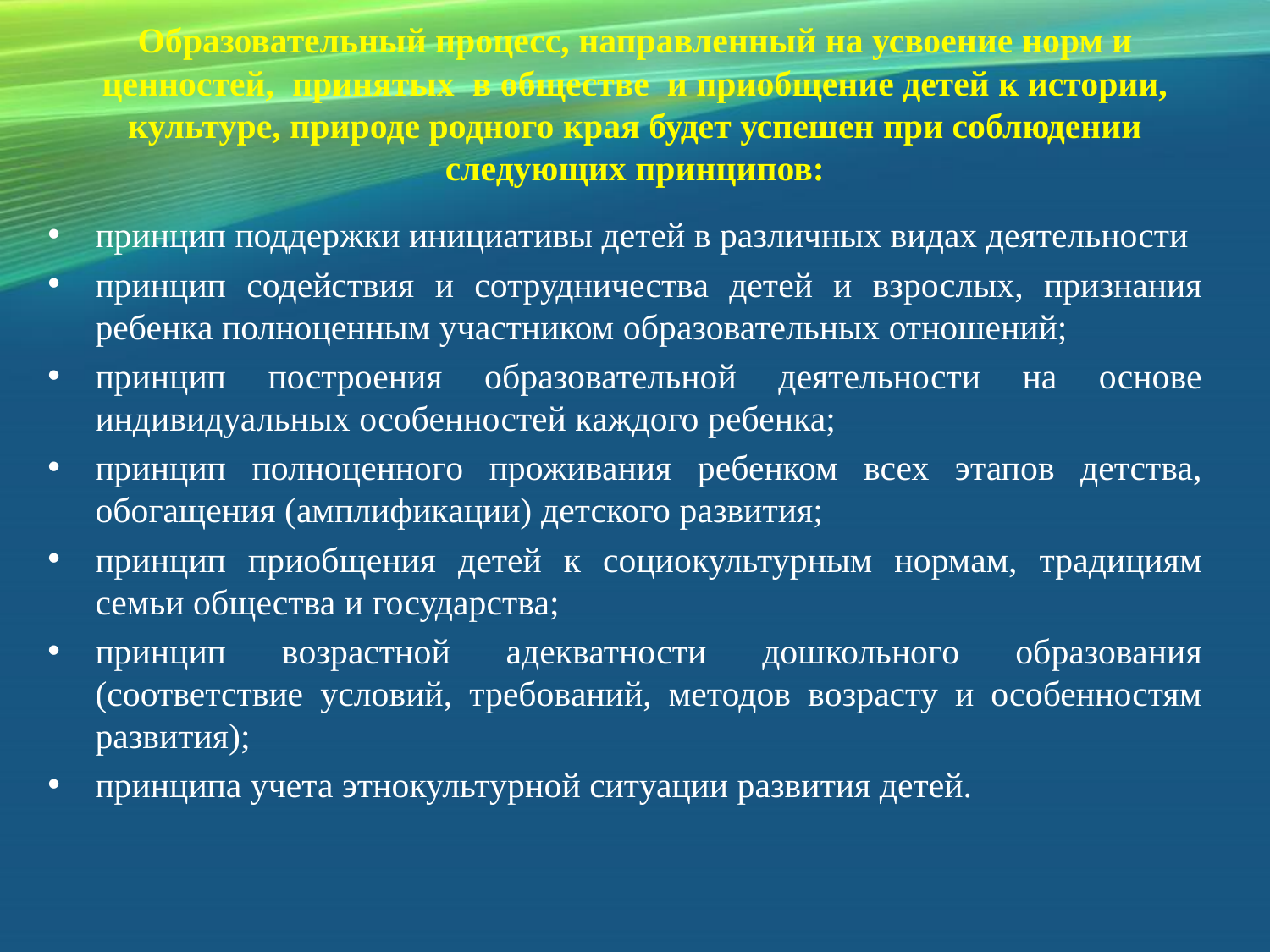

# Образовательный процесс, направленный на усвоение норм и ценностей,  принятых  в обществе  и приобщение детей к истории, культуре, природе родного края будет успешен при соблюдении следующих принципов:
принцип поддержки инициативы детей в различных видах деятельности
принцип содействия и сотрудничества детей и взрослых, признания ребенка полноценным участником образовательных отношений;
принцип построения образовательной деятельности на основе индивидуальных особенностей каждого ребенка;
принцип полноценного проживания ребенком всех этапов детства, обогащения (амплификации) детского развития;
принцип приобщения детей к социокультурным нормам, традициям семьи общества и государства;
принцип возрастной адекватности дошкольного образования (соответствие условий, требований, методов возрасту и особенностям развития);
принципа учета этнокультурной ситуации развития детей.